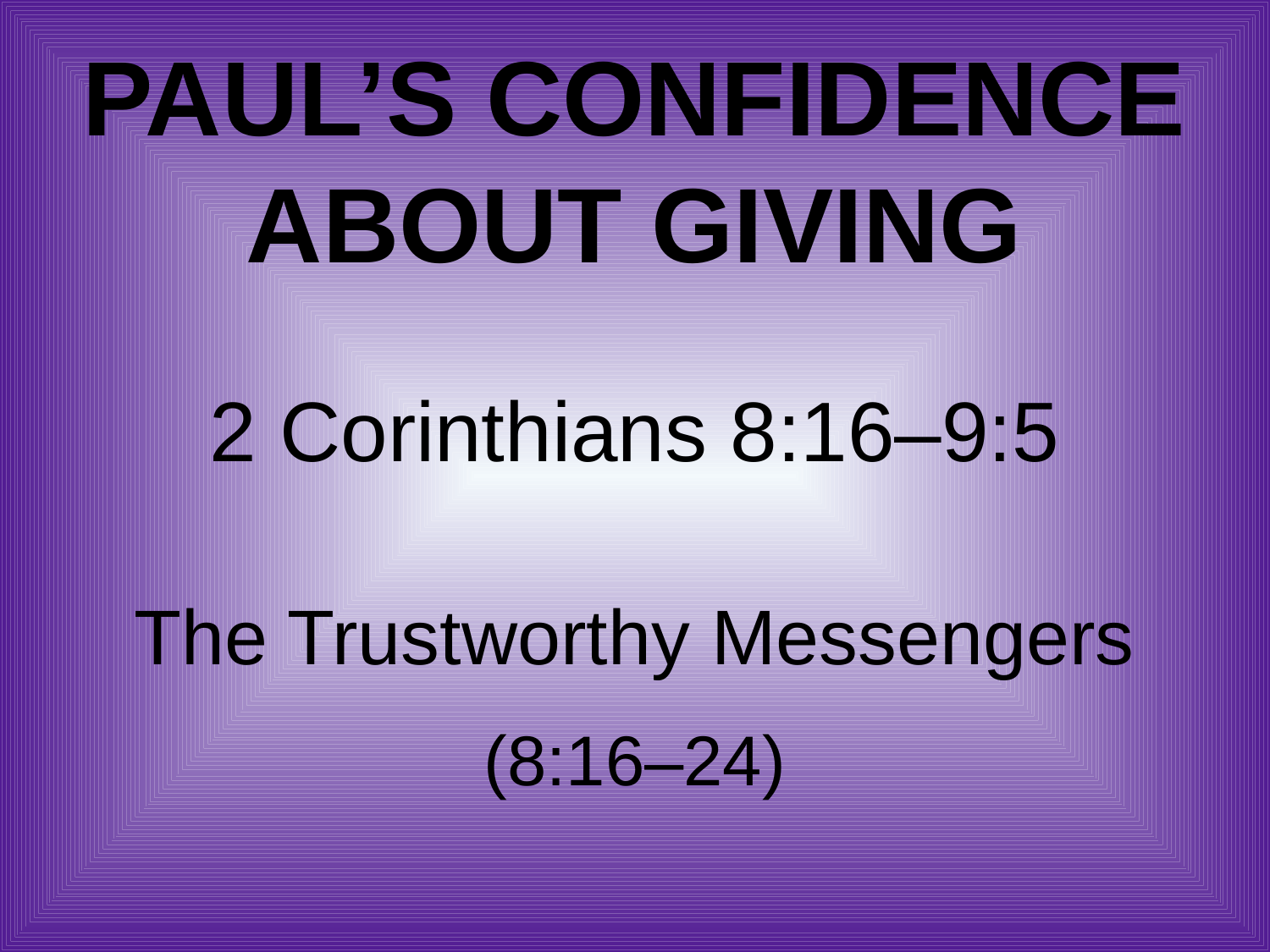

# Paul’s Confidence About Giving
2 Corinthians 8:16–9:5

The Trustworthy Messengers
(8:16–24)